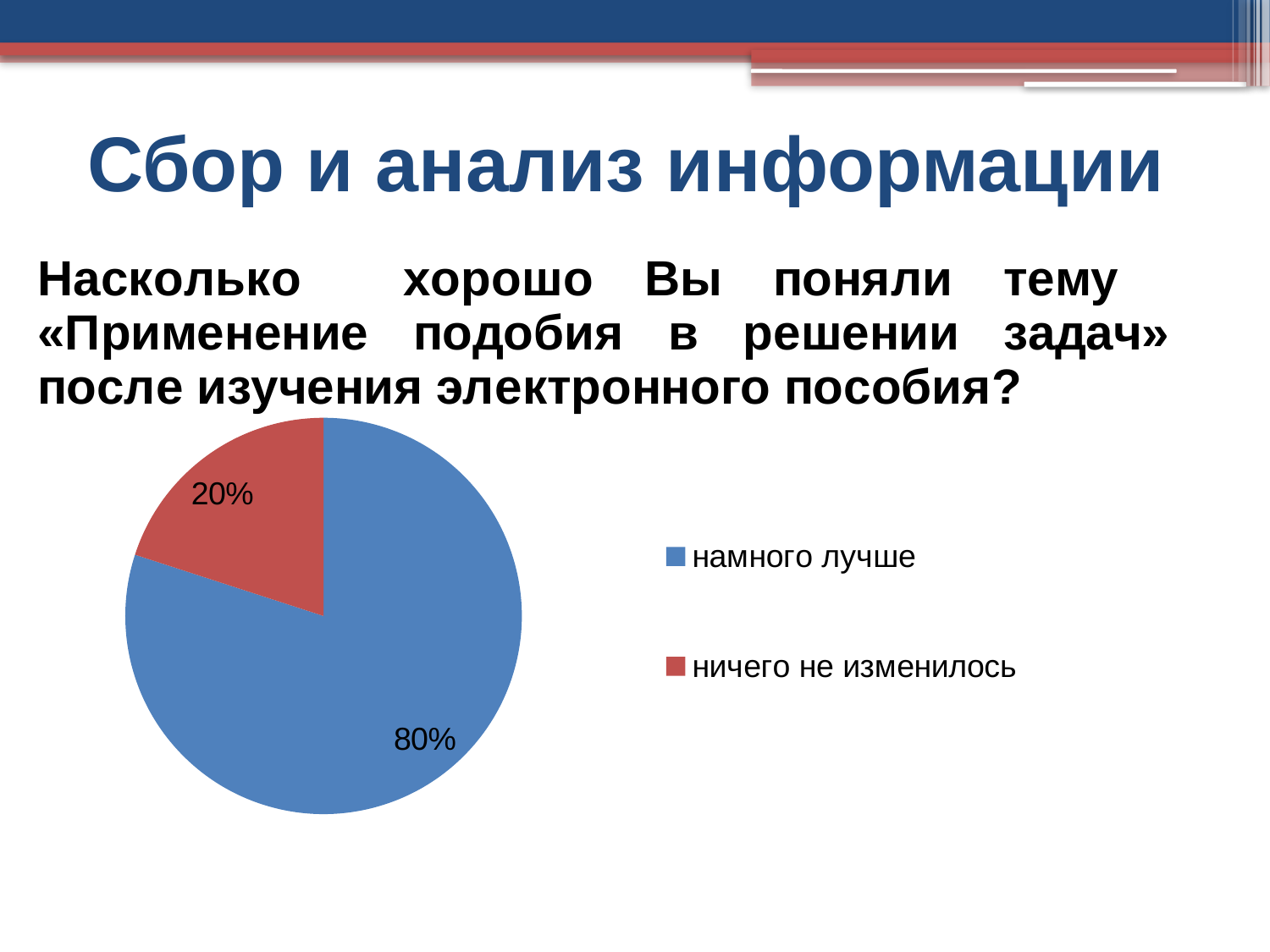

# Сбор и анализ информации

### Chart

| Category | Ряд 1 | Ряд 2 | Ряд 3 |
|---|---|---|---|
| намного лучше | 8.0 | 2.4 | 2.0 |
| ничего не изменилось | 2.0 | 4.4 | 2.0 |